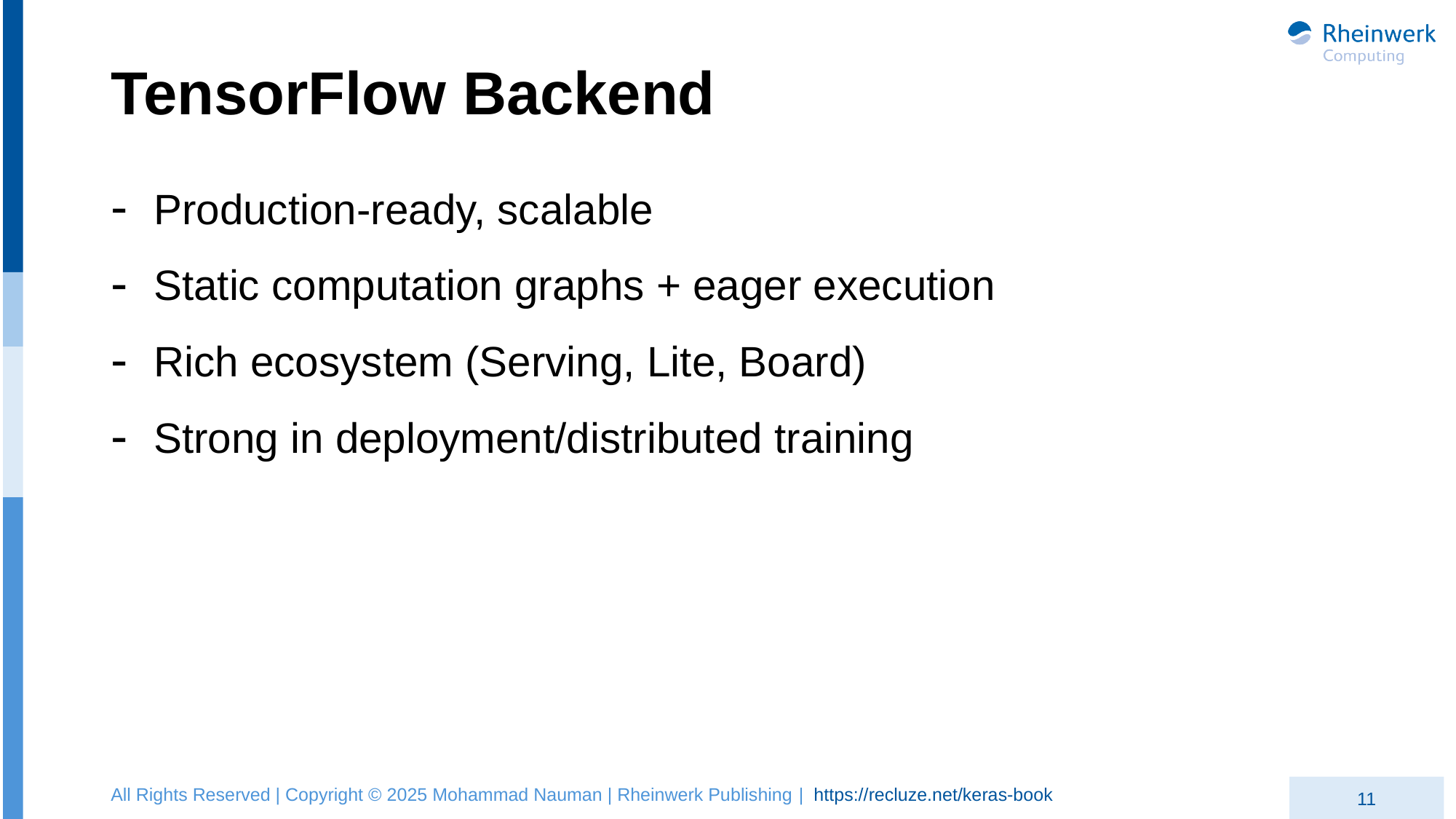

# TensorFlow Backend
Production-ready, scalable
Static computation graphs + eager execution
Rich ecosystem (Serving, Lite, Board)
Strong in deployment/distributed training